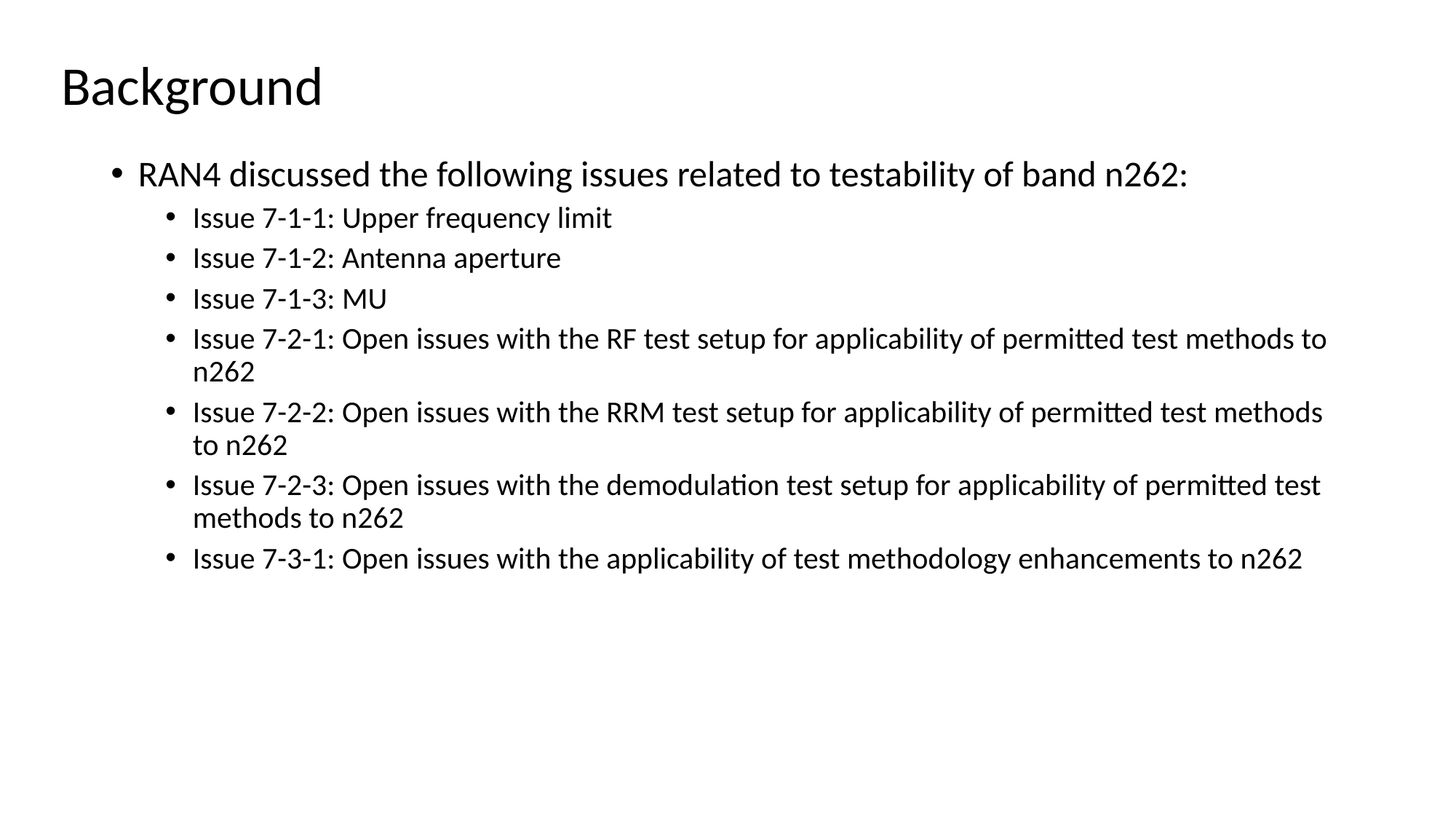

# Background
RAN4 discussed the following issues related to testability of band n262:
Issue 7-1-1: Upper frequency limit
Issue 7-1-2: Antenna aperture
Issue 7-1-3: MU
Issue 7-2-1: Open issues with the RF test setup for applicability of permitted test methods to n262
Issue 7-2-2: Open issues with the RRM test setup for applicability of permitted test methods to n262
Issue 7-2-3: Open issues with the demodulation test setup for applicability of permitted test methods to n262
Issue 7-3-1: Open issues with the applicability of test methodology enhancements to n262